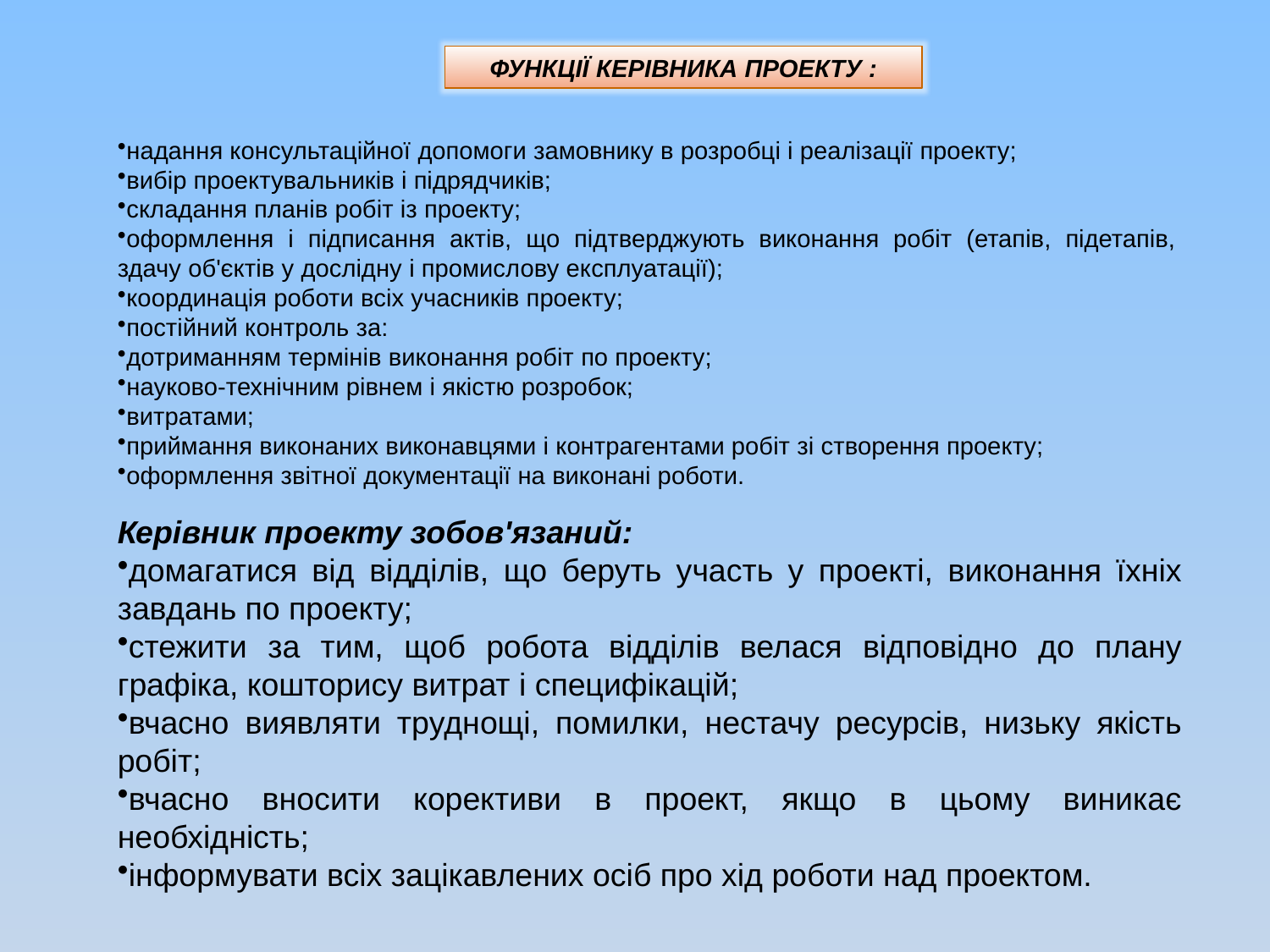

ФУНКЦІЇ КЕРІВНИКА ПРОЕКТУ :
надання консультаційної допомоги замовнику в розробці і реалізації проекту;
вибір проектувальників і підрядчиків;
складання планів робіт із проекту;
оформлення і підписання актів, що підтверджують виконання робіт (етапів, підетапів, здачу об'єктів у дослідну і промислову експлуатації);
координація роботи всіх учасників проекту;
постійний контроль за:
дотриманням термінів виконання робіт по проекту;
науково-технічним рівнем і якістю розробок;
витратами;
приймання виконаних виконавцями і контрагентами робіт зі створення проекту;
оформлення звітної документації на виконані роботи.
Керівник проекту зобов'язаний:
домагатися від відділів, що беруть участь у проекті, виконання їхніх завдань по проекту;
стежити за тим, щоб робота відділів велася відповідно до плану графіка, кошторису витрат і специфікацій;
вчасно виявляти труднощі, помилки, нестачу ресурсів, низьку якість робіт;
вчасно вносити корективи в проект, якщо в цьому виникає необхідність;
інформувати всіх зацікавлених осіб про хід роботи над проектом.